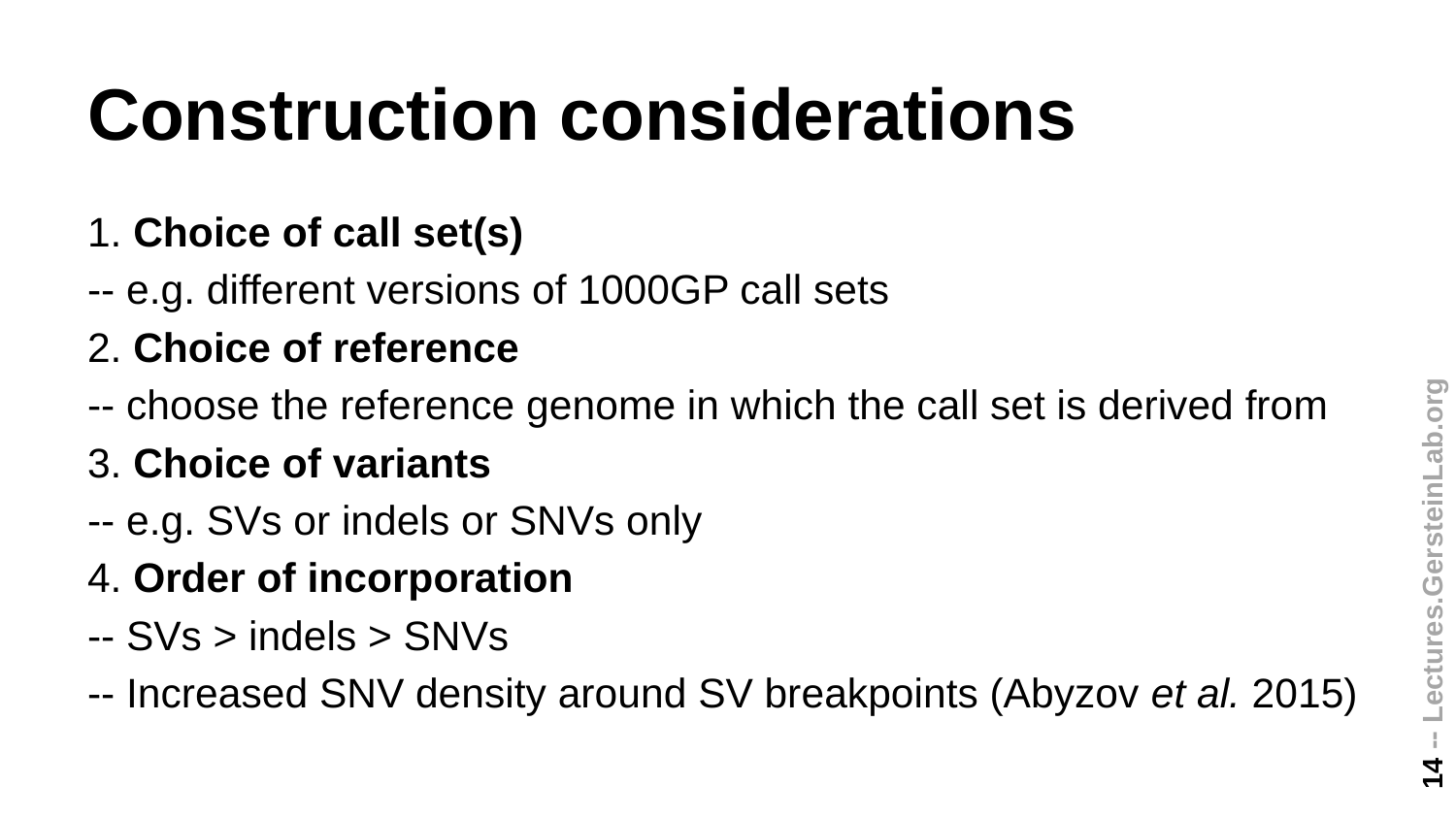

# Construction considerations
1. Choice of call set(s)
-- e.g. different versions of 1000GP call sets
2. Choice of reference
-- choose the reference genome in which the call set is derived from
3. Choice of variants
-- e.g. SVs or indels or SNVs only
4. Order of incorporation
-- SVs > indels > SNVs
-- Increased SNV density around SV breakpoints (Abyzov et al. 2015)